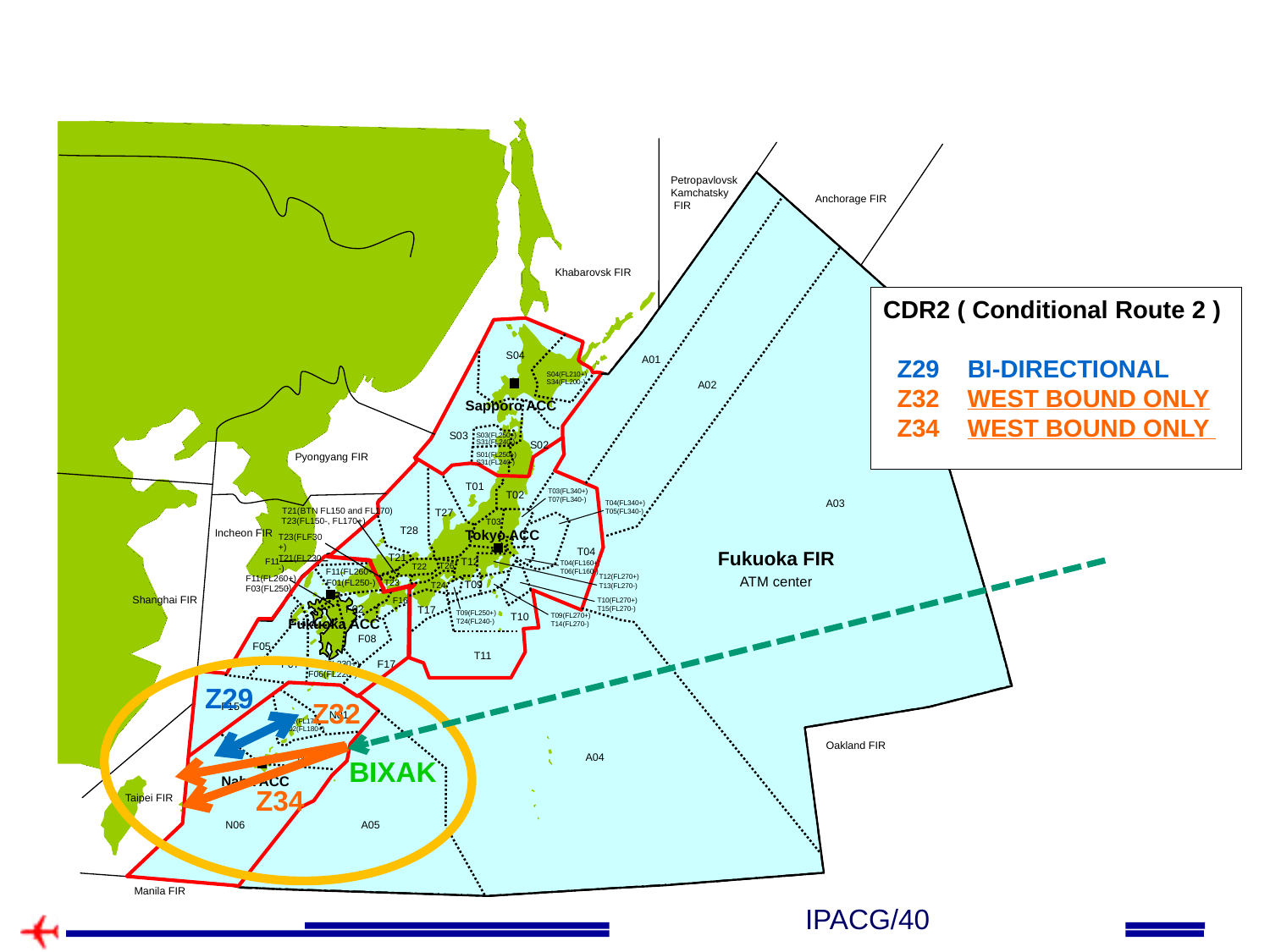

Petropavlovsk Kamchatsky
 FIR
Anchorage FIR

Khabarovsk FIR

CDR2 ( Conditional Route 2 )

  Z29    BI-DIRECTIONAL
  Z32    WEST BOUND ONLY
  Z34    WEST BOUND ONLY

S04

A01

S04(FL210+)
S34(FL200-)
A02

Sapporo ACC

S03
S03(FL250+)

S31(FL240-)
S02

Pyongyang FIR
S01(FL250+)
S31(FL240-)

T01
T03(FL340+)
T07(FL340-)
T02

A03

T04(FL340+)
T05(FL340-)
T21(BTN FL150 and FL170)
T27

T23(FL150-, FL170+)
T03

T28
Incheon FIR
Tokyo ACC
T23(FLF30+)
T21(FL230-)

T04

Fukuoka FIR
T21
T12
F11

T04(FL160+)
T06(FL160-)

T26

T22

F11(FL260+)

T12(FL270+)

F11(FL260+)
ATM center

F01(FL250-)
T23
T09

T24

T13(FL270-)

-
)
F03(FL250

Shanghai FIR

F16

T10(FL270+)
T15(FL270-)

F02
T17

T09(FL250+)
T24(FL240-)
T10
T09(FL270+)
T14(FL270-)

Fukuoka ACC

F08

F05
T11

F07
F17
F07(FL230+)

F06(FL220-)

Z29

Z32

F15

N01

N01(FL170
-
)
N02(FL180+)

Oakland FIR

BIXAK

N02
A04

Naha ACC

Z34

Taipei FIR

N06
A05

Manila FIR